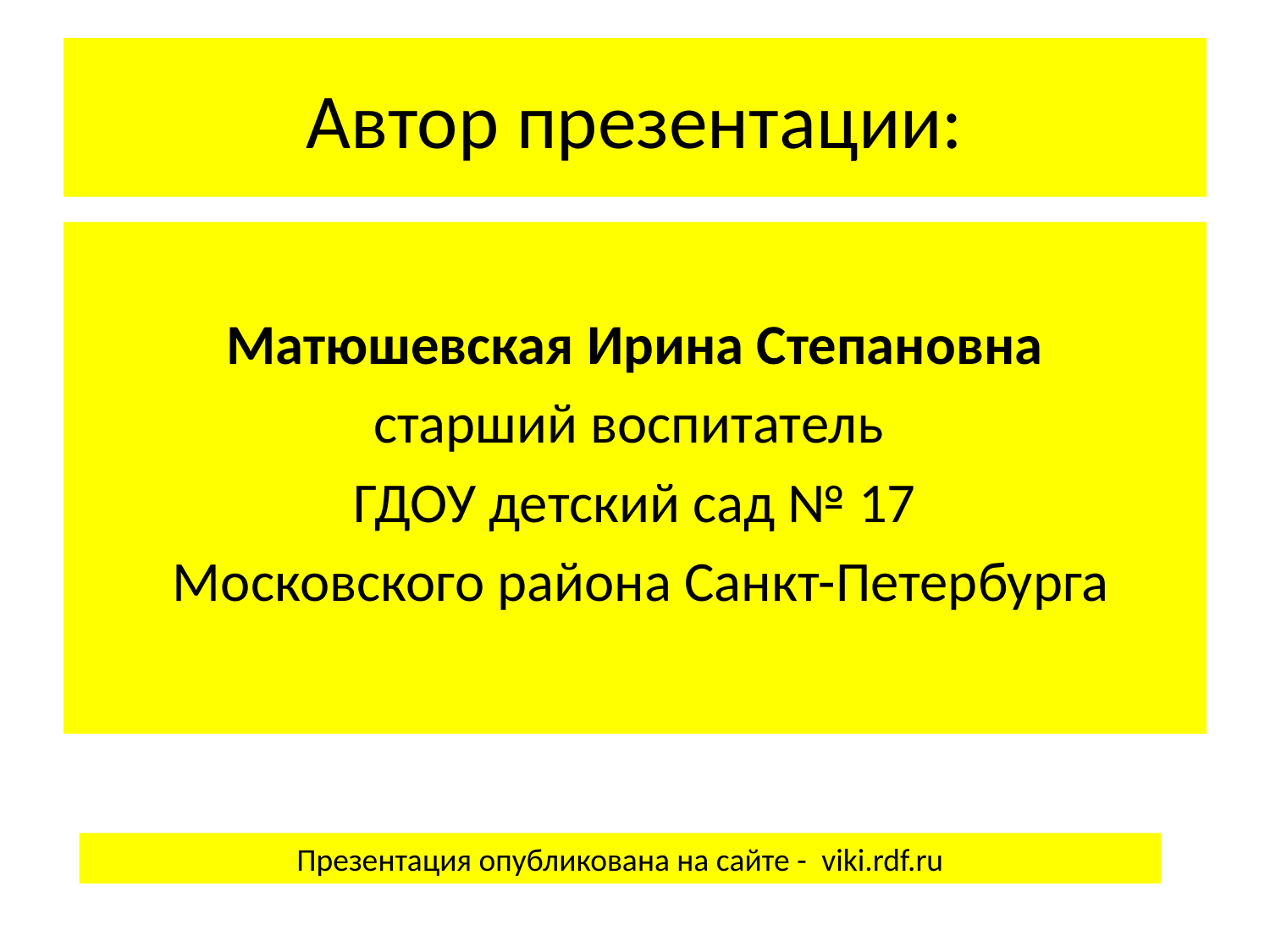

# Автор презентации:

Матюшевская Ирина Степановна
старший воспитатель
ГДОУ детский сад № 17
 Московского района Санкт-Петербурга

Презентация опубликована на сайте -  viki.rdf.ru